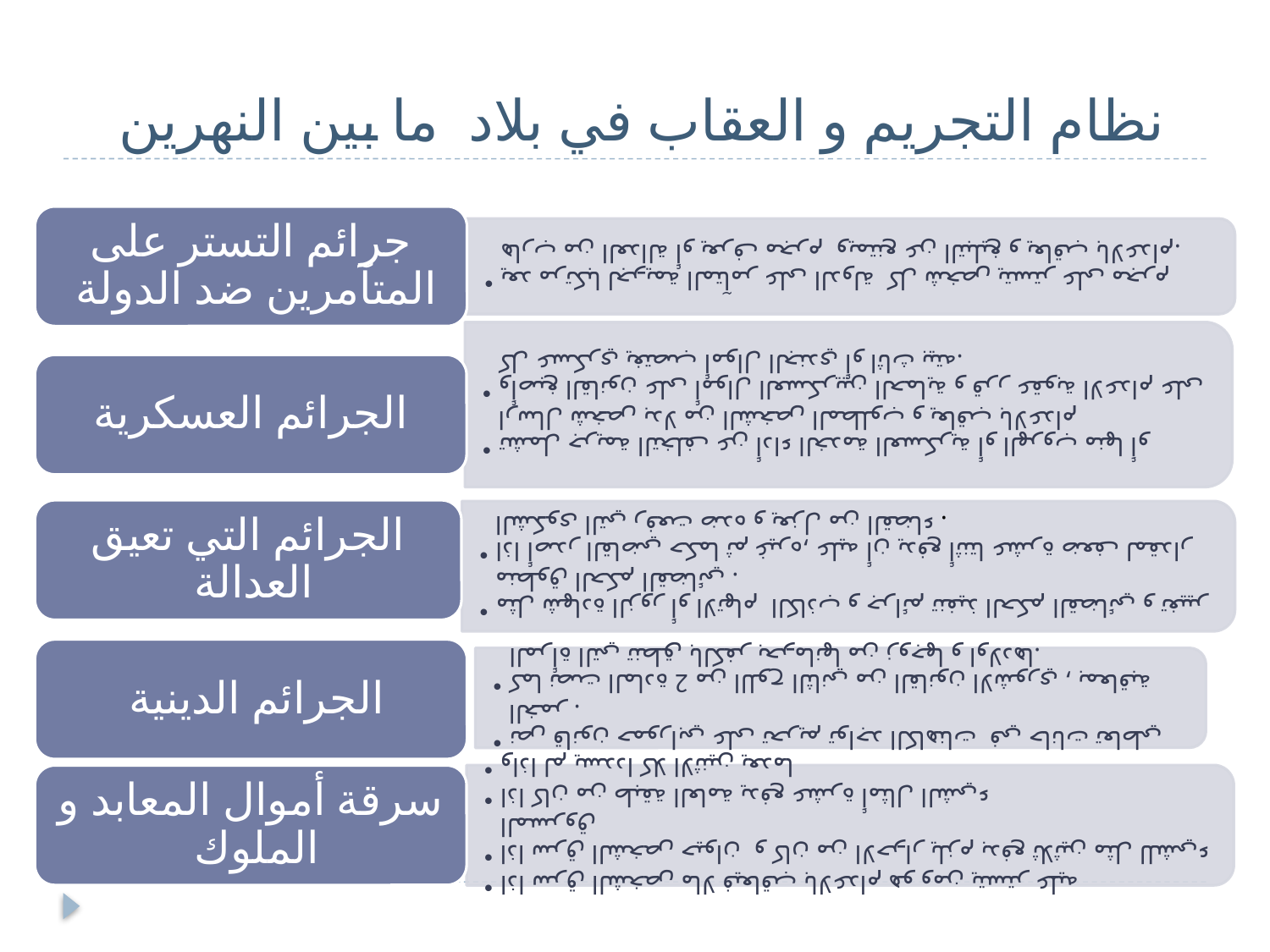

# نظام التجريم و العقاب في بلاد  ما بين النهرين
يعد مرتكبا لجريمة المتآمر على الدولة  كل شخص يتستر على مجرم هارب من العدالة أو يعرف مجرم  ويمتنع عن التبليغ و يعاقب بالاعدام.
جرائم التستر على المتآمرين ضد الدولة
تشمل جريمة التخلف عن أداء الخدمة العسكرية أو الهروب منها أو ارسال شخص بدلا من الشخص المطلوب و يعاقب بالاعدام
وأصبغ القانون على أموال العسكريين الحماية و قرر عقوبة الاعدام على كل عسكري يغتصب أموال الجندي أو اثاث بيته.
الجرائم العسكرية
مثل شهادة الزور أو الاتهام  الكاذب و جرائم تنفيذ الحكم القضائي و تغيير منطوق الحكم القضائي .
اذا أصدر القاضي حكما ثم غيره, عليه أن يدفع أثنتا عشرة ضعف لمقدار الشكوى التي رفعت ضده و يعزل من القضاء .
الجرائم التي تعيق العدالة
نص قانون حمورابي على تحريم تواجد الكاهنات  في حانات تعاطي الخمر .
كما نصت المادة 2 من اللوح الثاني من القانون الاشوري , بمعاقبة المرأة التي تنطق بالكفر بحرمانها من زوجها و اولادها.
الجرائم الدينية
اذا سرق الشخص مالا فيعاقب بالاعدام هو ومن يتستر عليه
اذا سرق الشخص حيوان  و كان من الاحرار يلزم بدفع ثلاثين مثل للشيء المسروق
اذا كان من طبقة العامة يدفع عشرة أمثال الشيء
واذا لم يسددا كلا الاثنين يعدما
سرقة أموال المعابد و الملوك